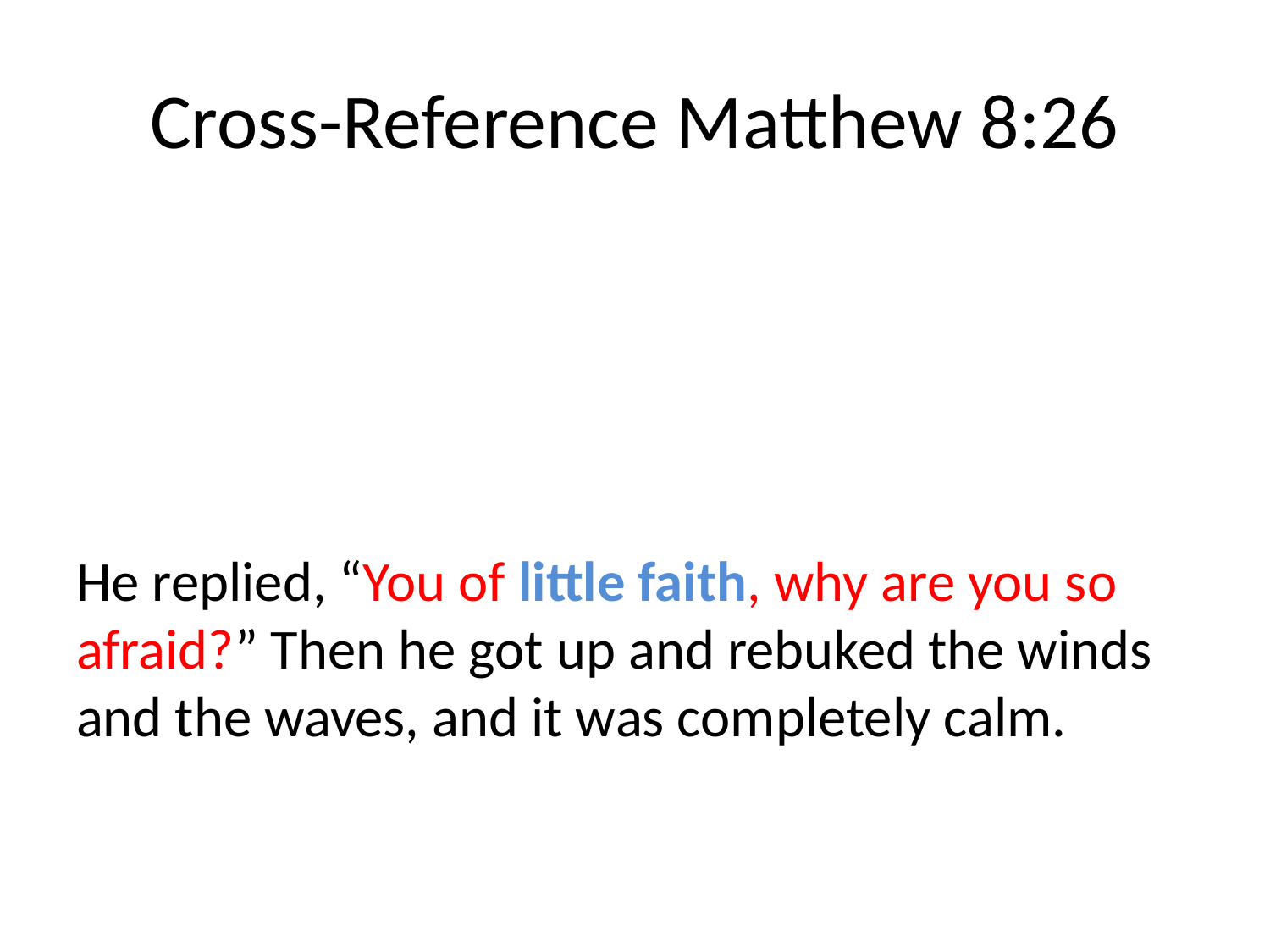

# Cross-Reference Matthew 8:26

He replied, “You of little faith, why are you so afraid?” Then he got up and rebuked the winds and the waves, and it was completely calm.